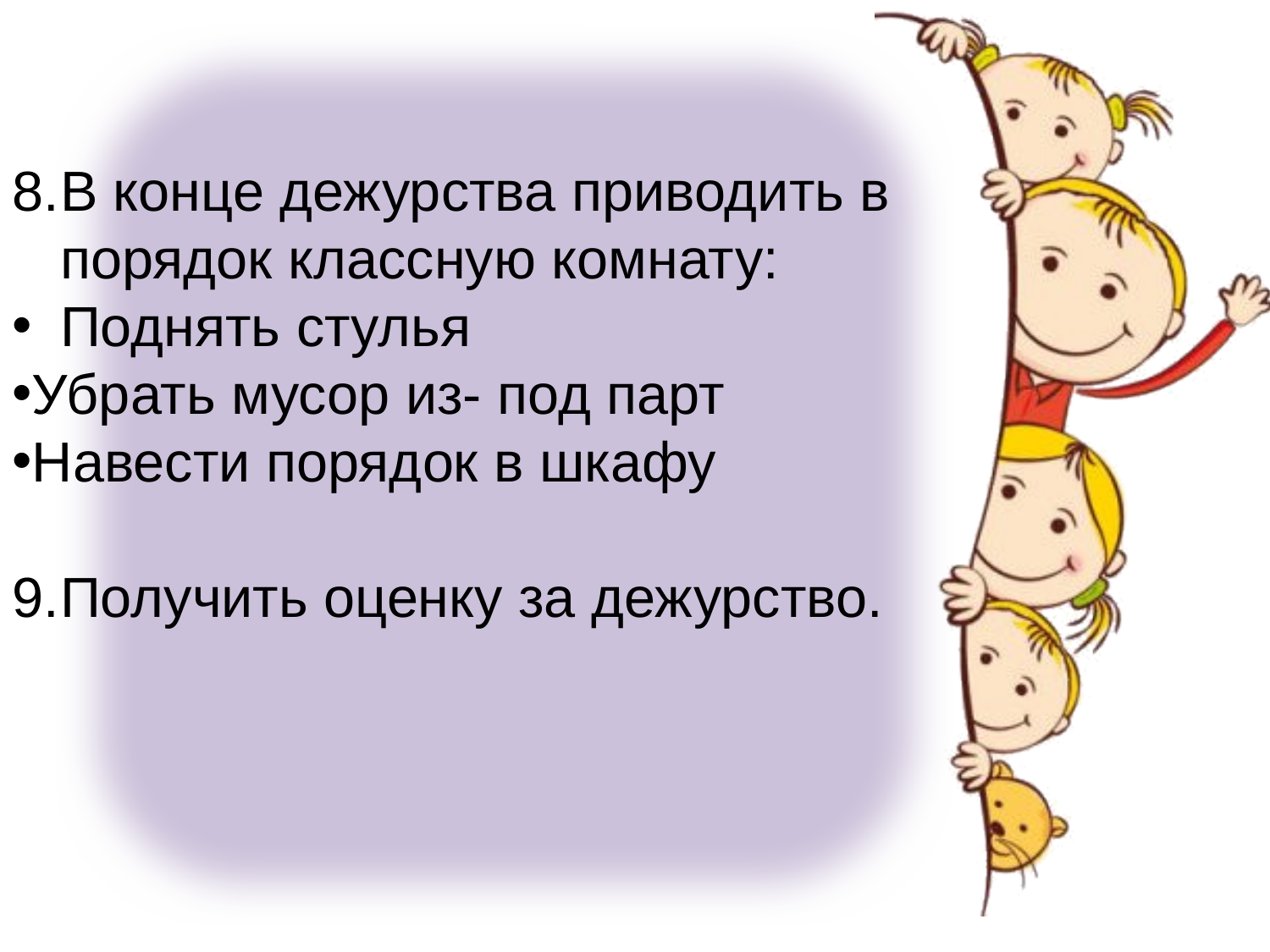

В конце дежурства приводить в порядок классную комнату:
Поднять стулья
Убрать мусор из- под парт
Навести порядок в шкафу

Получить оценку за дежурство.